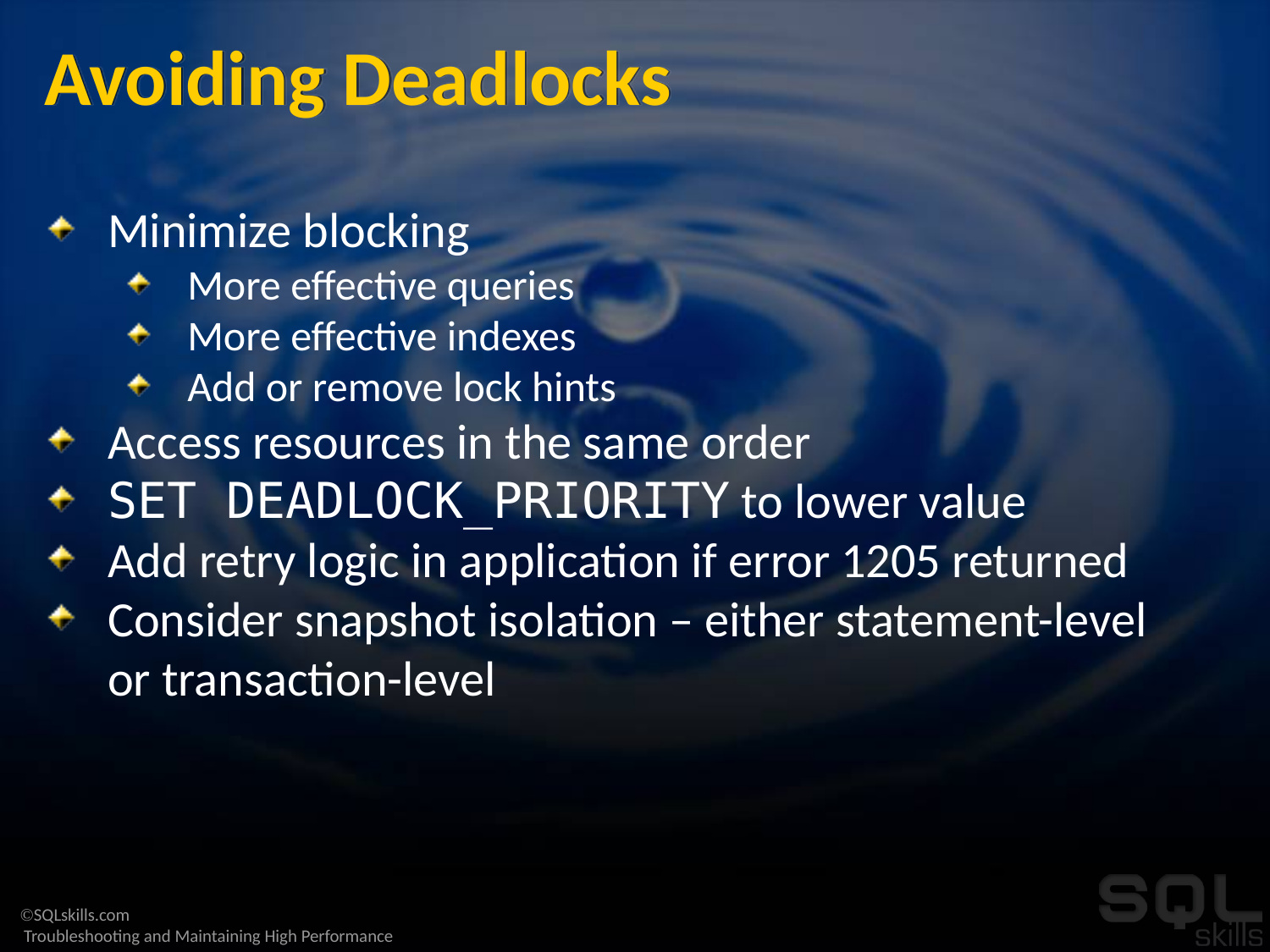

# Avoiding Deadlocks
Minimize blocking
More effective queries
More effective indexes
Add or remove lock hints
Access resources in the same order
SET DEADLOCK_PRIORITY to lower value
Add retry logic in application if error 1205 returned
Consider snapshot isolation – either statement-level or transaction-level